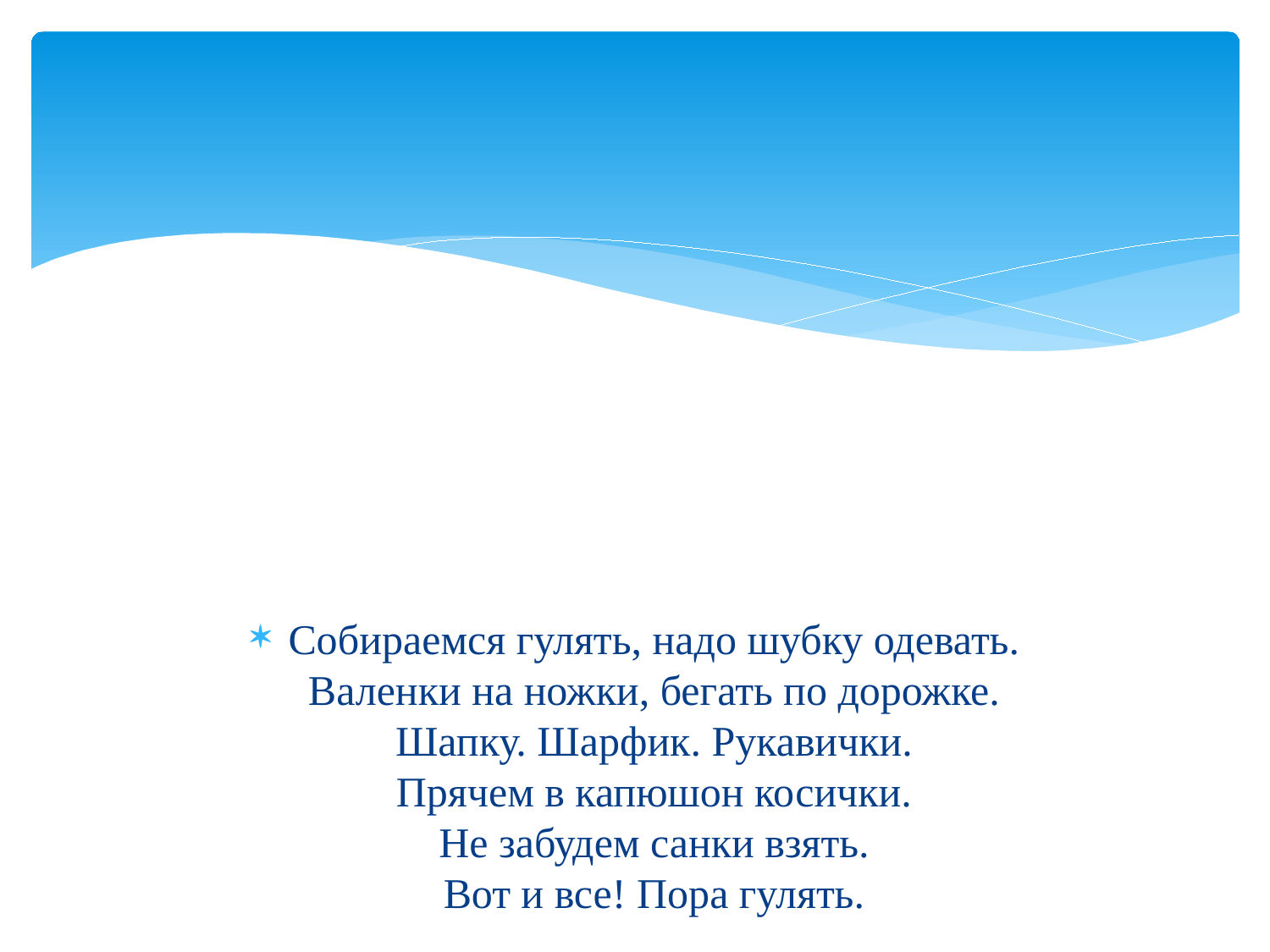

#
Собираемся гулять, надо шубку одевать.
Валенки на ножки, бегать по дорожке.
Шапку. Шарфик. Рукавички.
Прячем в капюшон косички.
Не забудем санки взять.
Вот и все! Пора гулять.